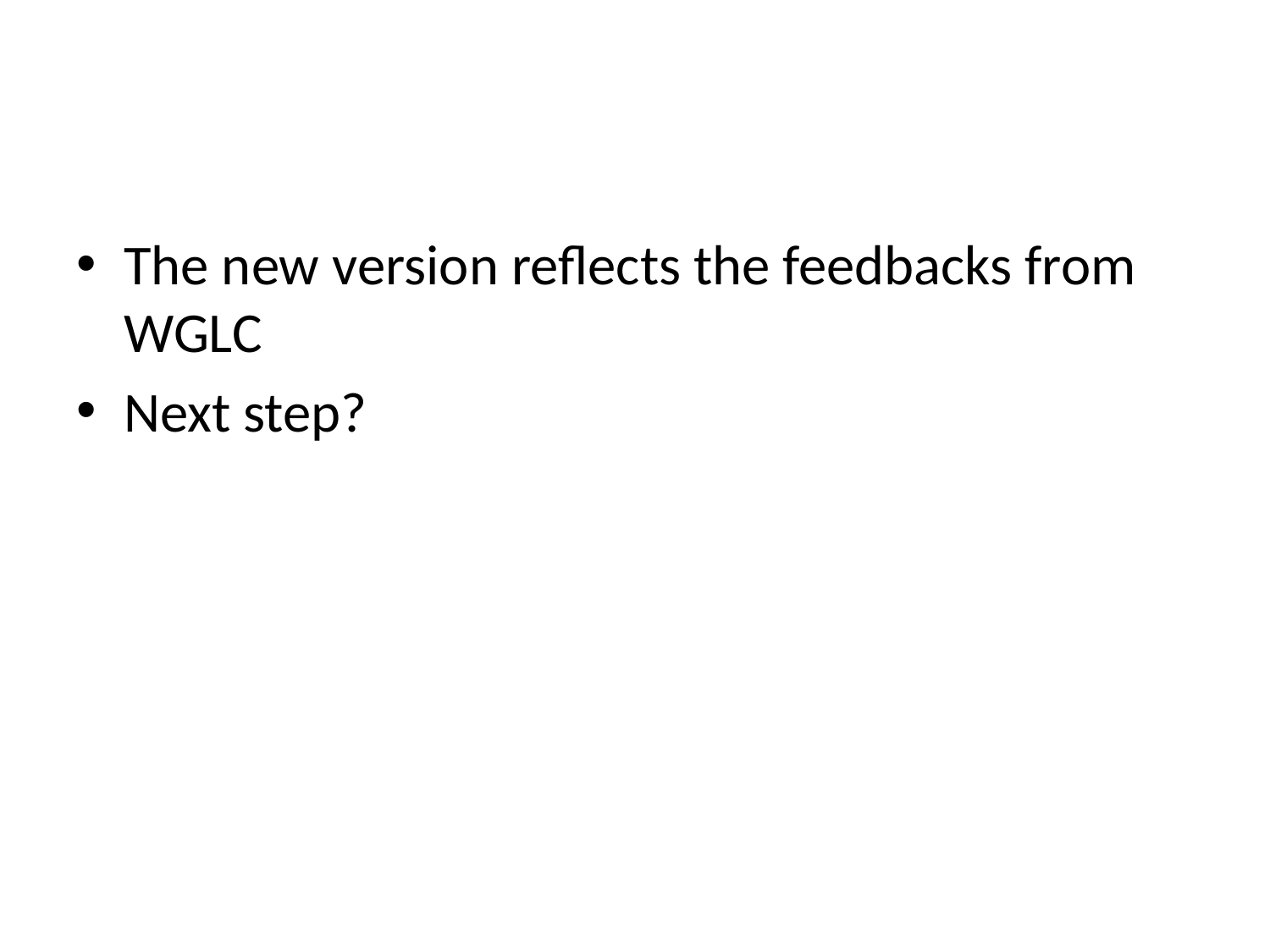

#
The new version reflects the feedbacks from WGLC
Next step?